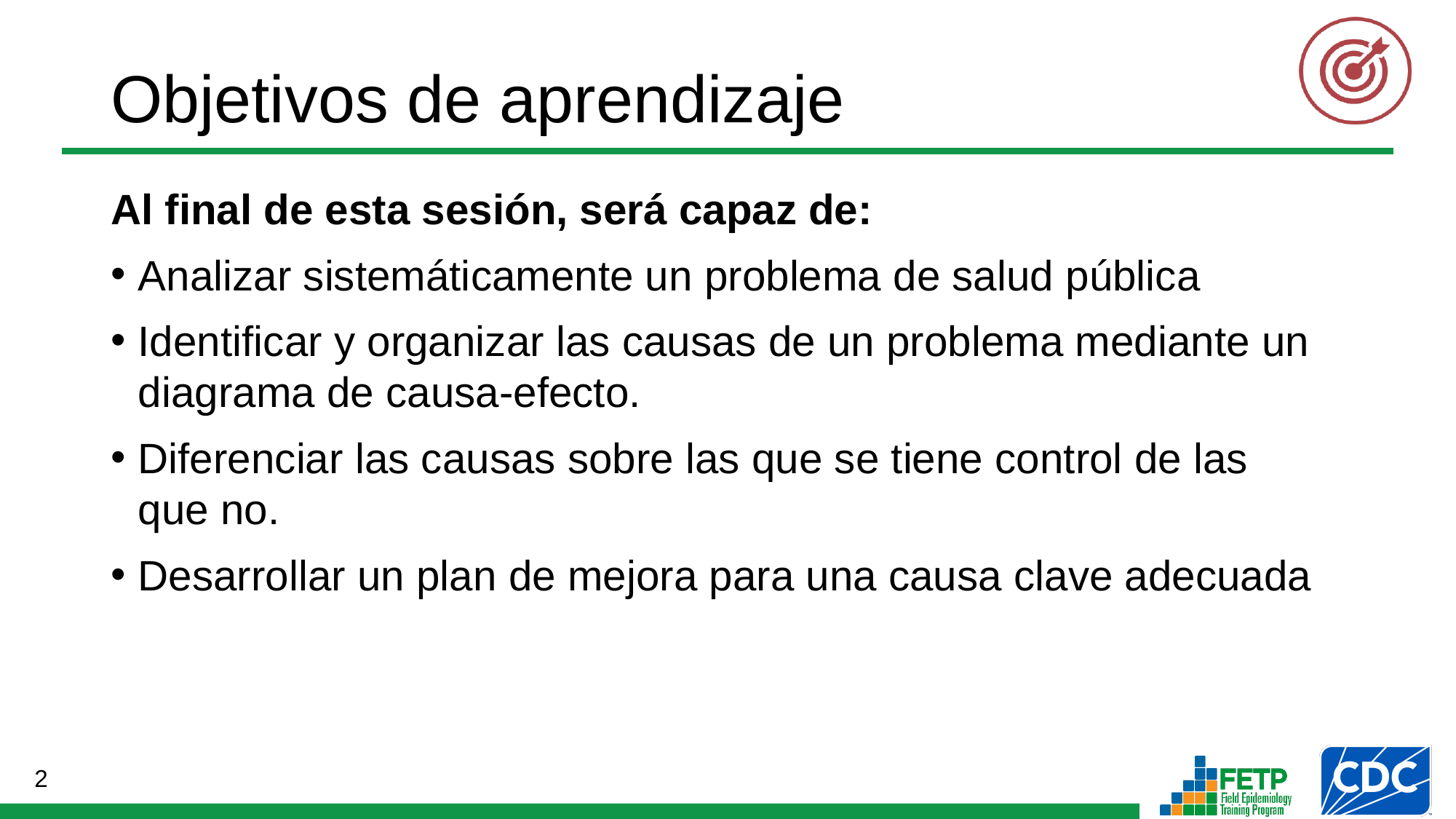

Al final de esta sesión, será capaz de:
Analizar sistemáticamente un problema de salud pública
Identificar y organizar las causas de un problema mediante un diagrama de causa-efecto.
Diferenciar las causas sobre las que se tiene control de las
que no.
Desarrollar un plan de mejora para una causa clave adecuada